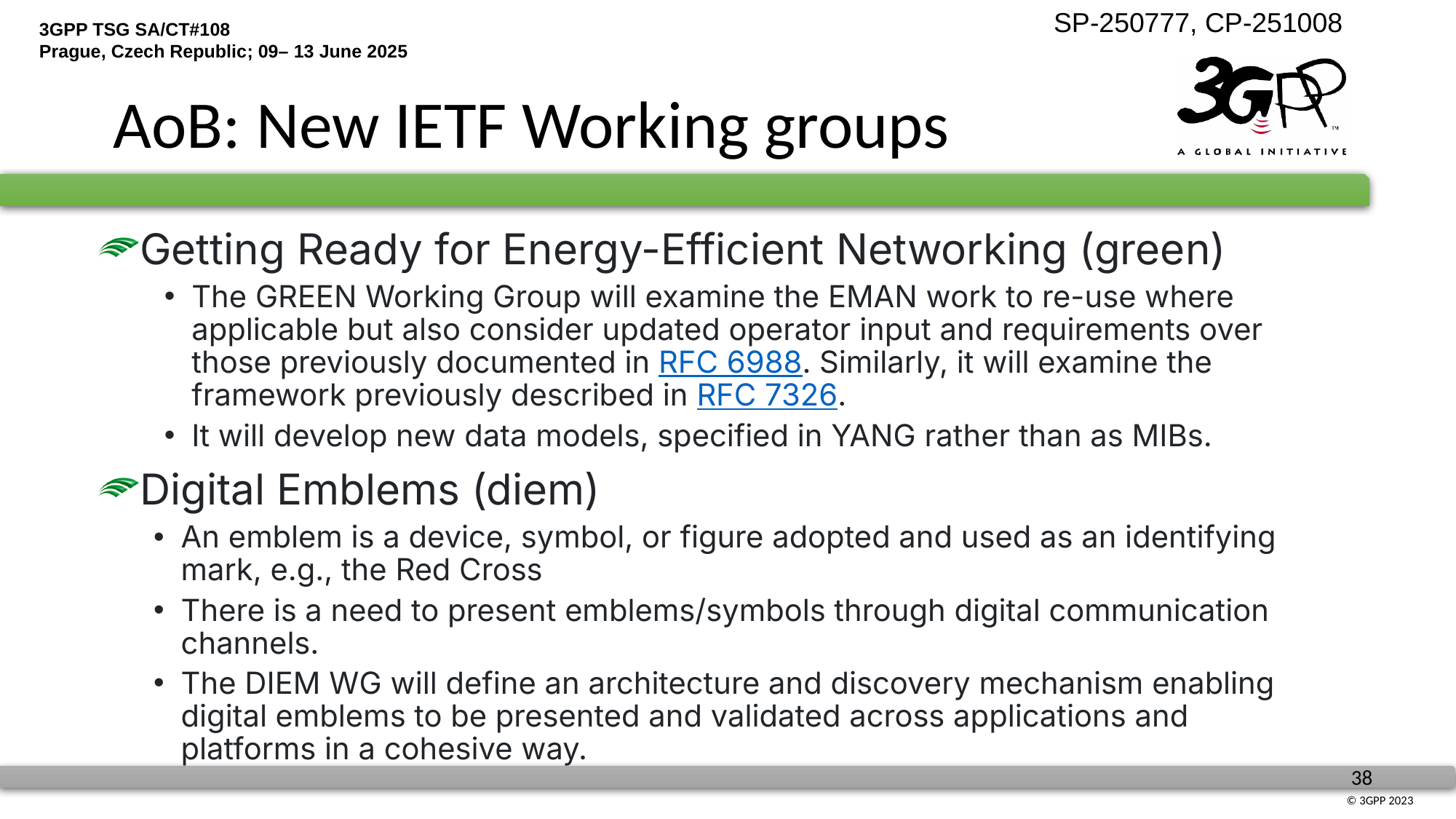

AoB: New IETF Working groups
Getting Ready for Energy-Efficient Networking (green)
The GREEN Working Group will examine the EMAN work to re-use where applicable but also consider updated operator input and requirements over those previously documented in RFC 6988. Similarly, it will examine the framework previously described in RFC 7326.
It will develop new data models, specified in YANG rather than as MIBs.
Digital Emblems (diem)
An emblem is a device, symbol, or figure adopted and used as an identifying mark, e.g., the Red Cross
There is a need to present emblems/symbols through digital communication channels.
The DIEM WG will define an architecture and discovery mechanism enabling digital emblems to be presented and validated across applications and platforms in a cohesive way.